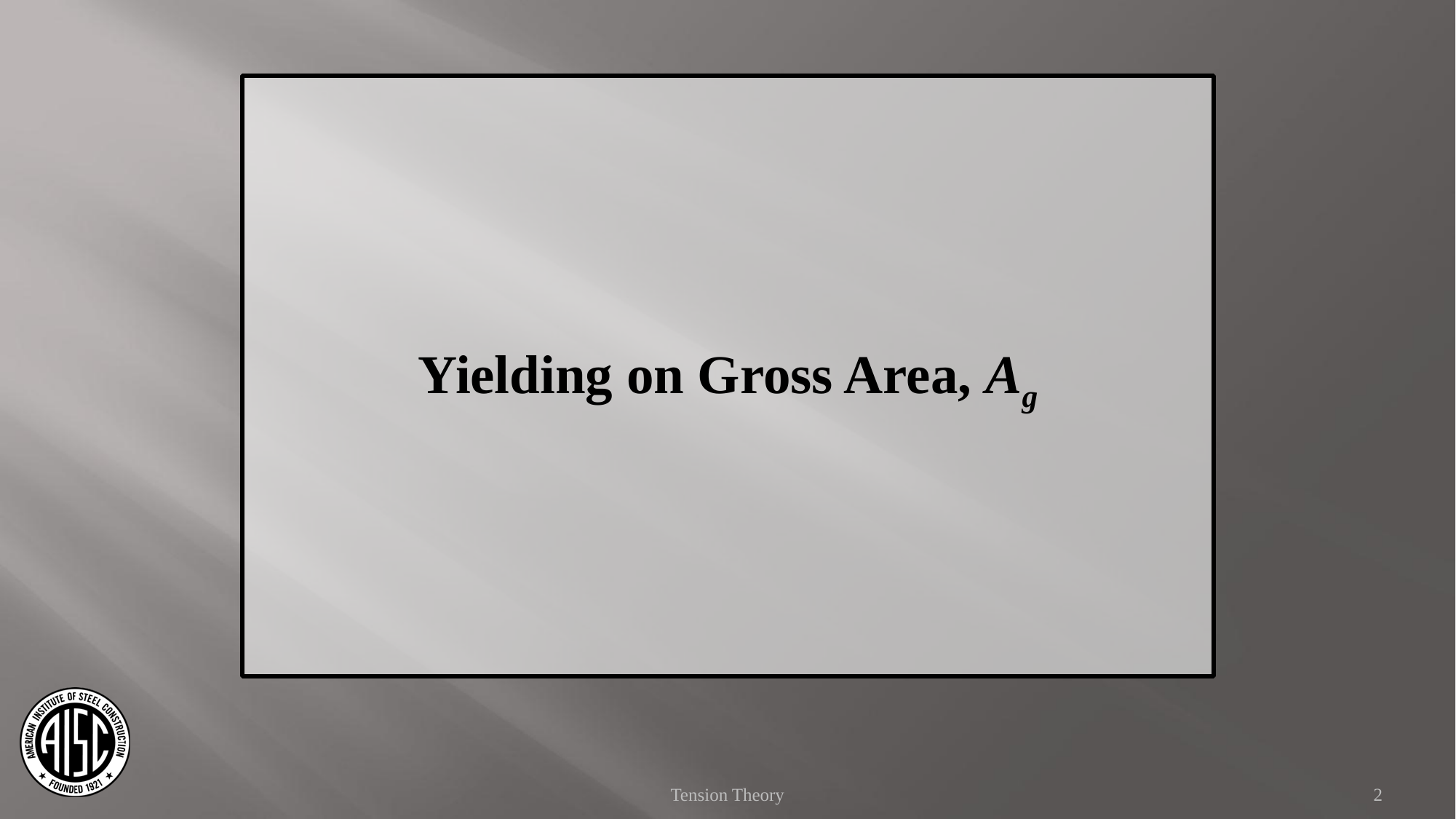

Yielding on Gross Area, Ag
Tension Theory
2